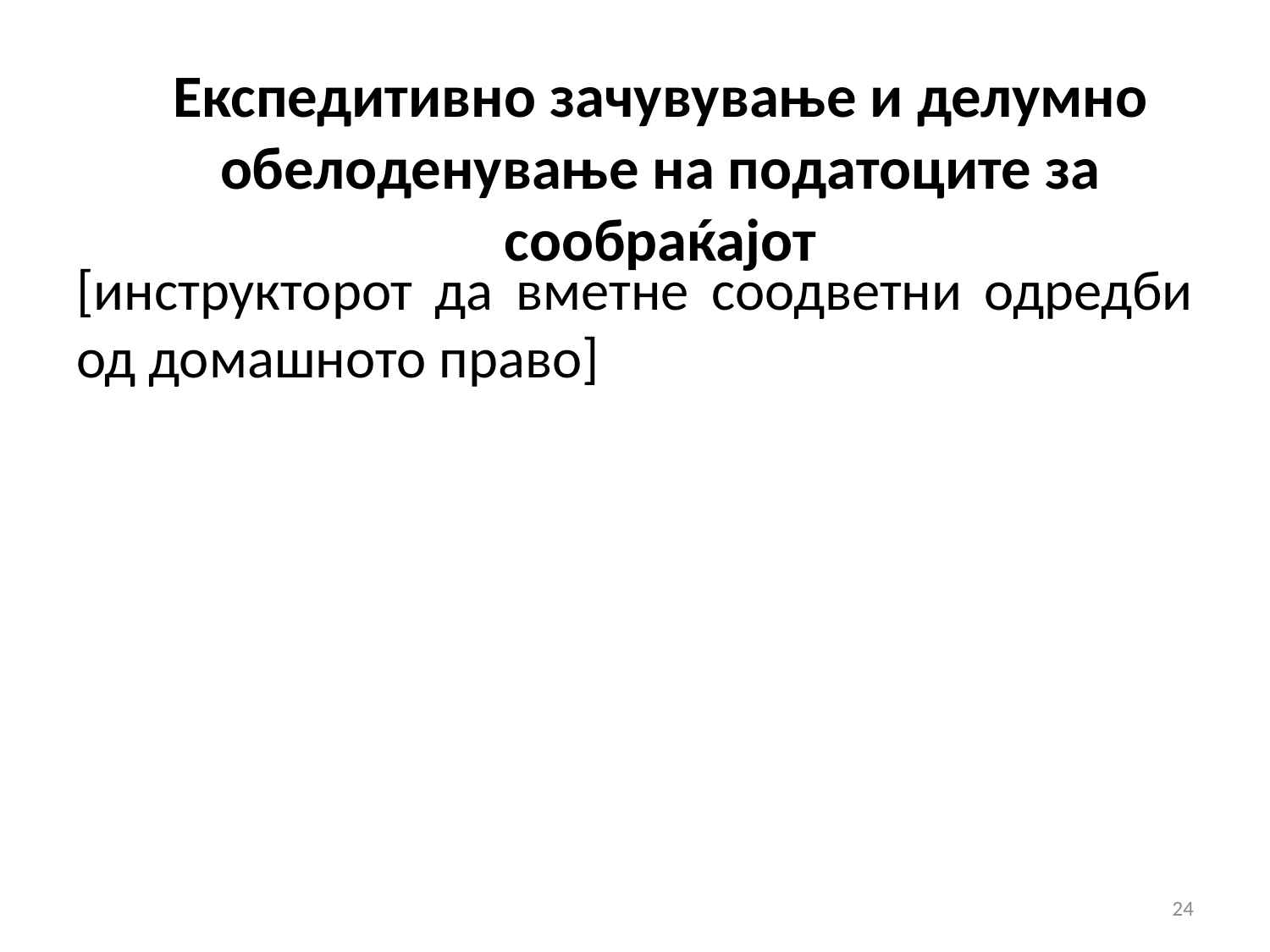

# Експедитивно зачувување и делумно обелоденување на податоците за сообраќајот
[инструкторот да вметне соодветни одредби од домашното право]
24